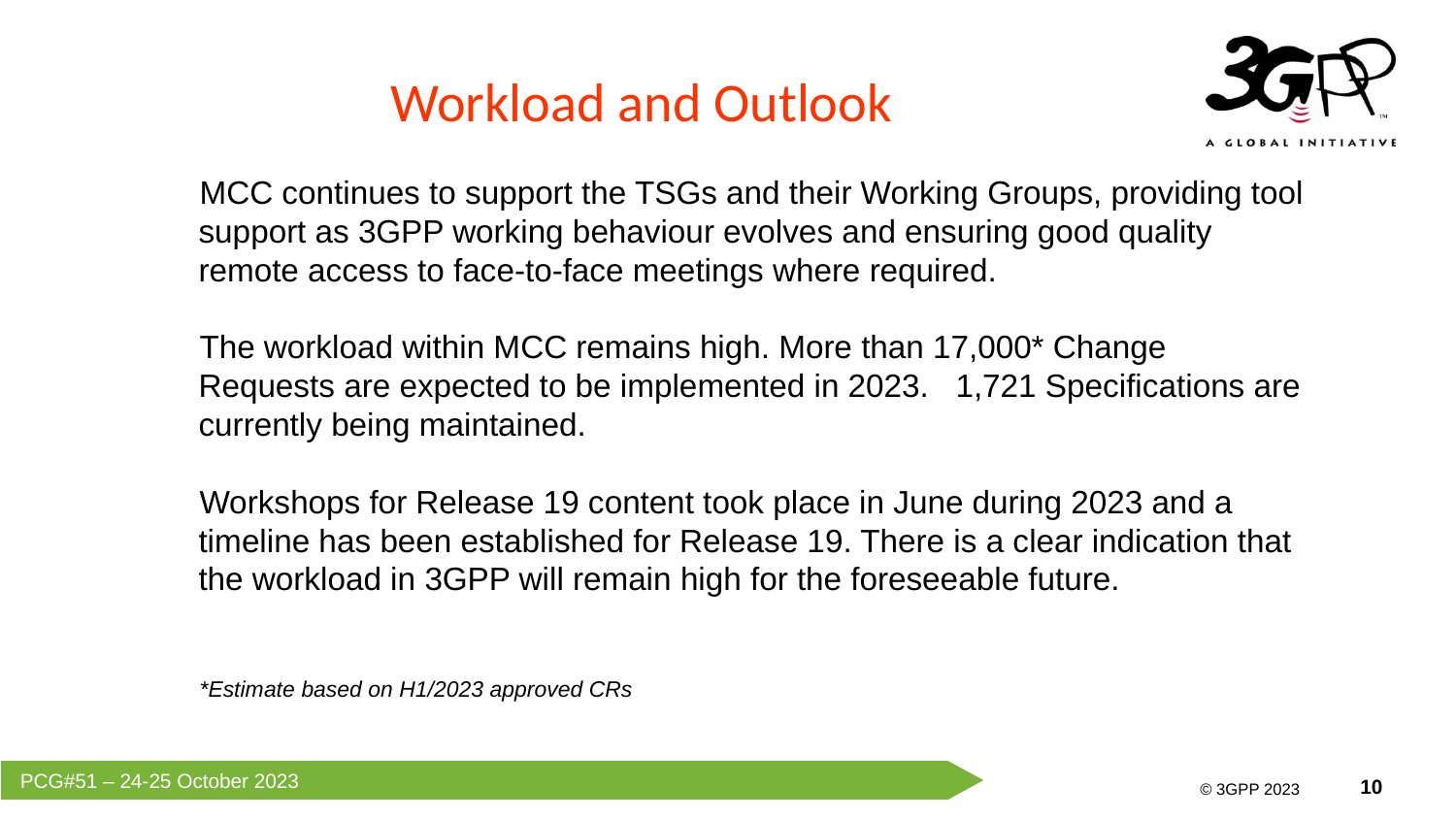

# Workload and Outlook
MCC continues to support the TSGs and their Working Groups, providing tool support as 3GPP working behaviour evolves and ensuring good quality remote access to face-to-face meetings where required.

The workload within MCC remains high. More than 17,000* Change Requests are expected to be implemented in 2023.   1,721 Specifications are currently being maintained.

Workshops for Release 19 content took place in June during 2023 and a timeline has been established for Release 19. There is a clear indication that the workload in 3GPP will remain high for the foreseeable future.

*Estimate based on H1/2023 approved CRs